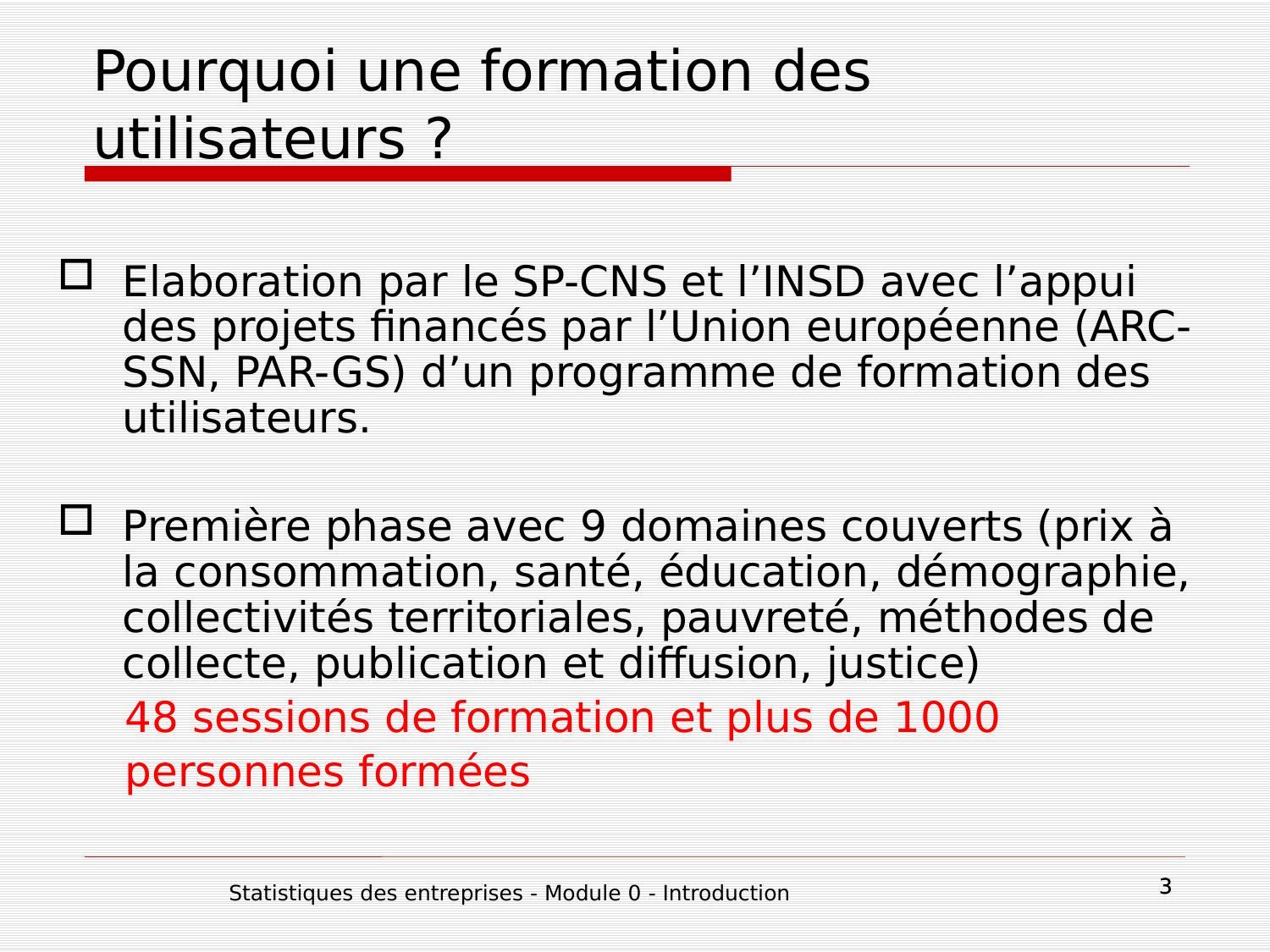

# Pourquoi une formation des utilisateurs ?
Elaboration par le SP-CNS et l’INSD avec l’appui des projets financés par l’Union européenne (ARC-SSN, PAR-GS) d’un programme de formation des utilisateurs.

Première phase avec 9 domaines couverts (prix à la consommation, santé, éducation, démographie, collectivités territoriales, pauvreté, méthodes de collecte, publication et diffusion, justice)
     48 sessions de formation et plus de 1000
     personnes formées
3
3
Statistiques des entreprises - Module 0 - Introduction